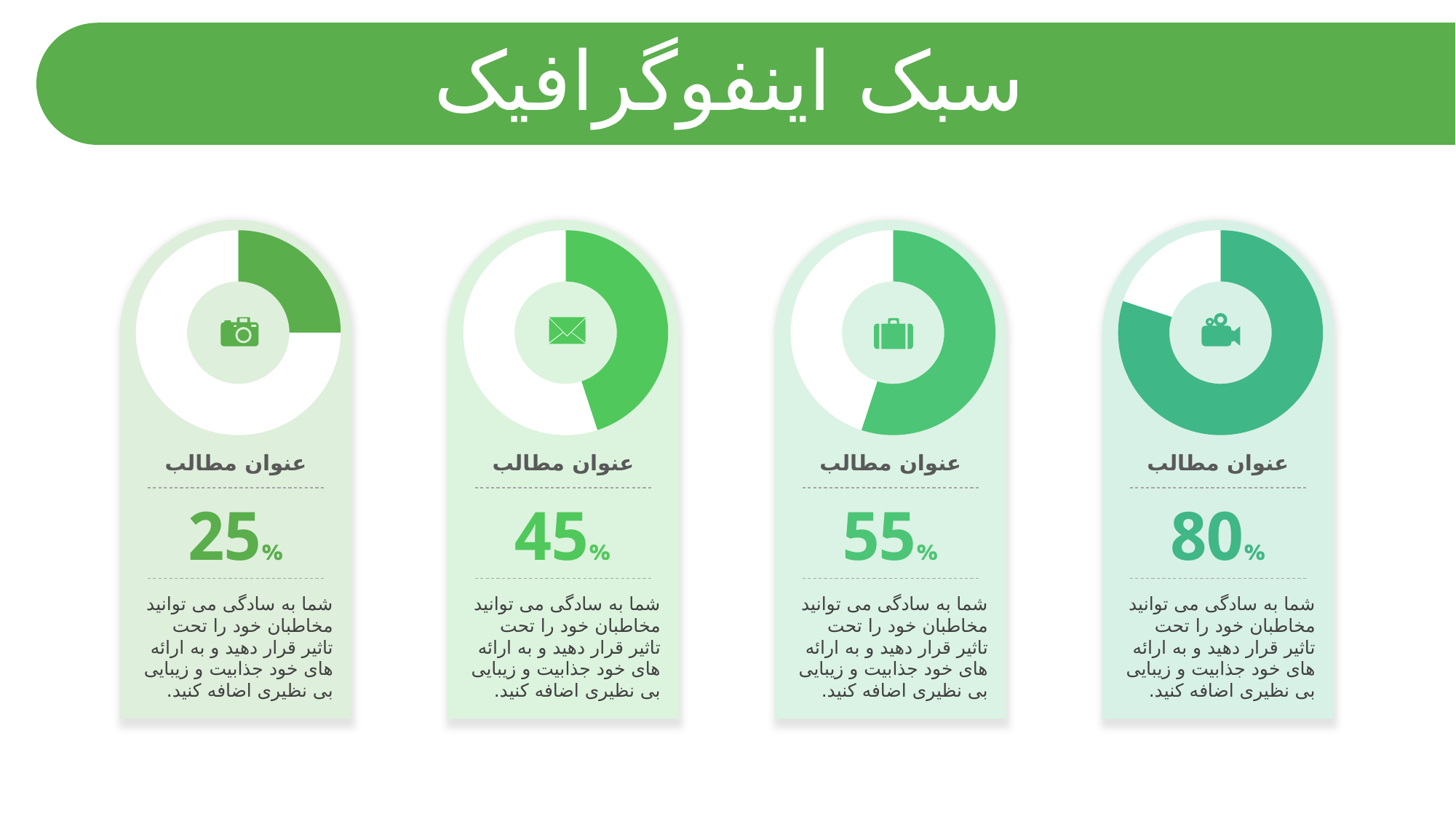

سبک اینفوگرافیک

### Chart

| Category |  |
|---|---|
عنوان مطالب
25%
شما به سادگی می توانید مخاطبان خود را تحت تاثیر قرار دهید و به ارائه های خود جذابیت و زیبایی بی نظیری اضافه کنید.

### Chart

| Category |  |
|---|---|
عنوان مطالب
45%
شما به سادگی می توانید مخاطبان خود را تحت تاثیر قرار دهید و به ارائه های خود جذابیت و زیبایی بی نظیری اضافه کنید.

### Chart

| Category |  |
|---|---|
عنوان مطالب
55%
شما به سادگی می توانید مخاطبان خود را تحت تاثیر قرار دهید و به ارائه های خود جذابیت و زیبایی بی نظیری اضافه کنید.

### Chart

| Category |  |
|---|---|
عنوان مطالب
80%
شما به سادگی می توانید مخاطبان خود را تحت تاثیر قرار دهید و به ارائه های خود جذابیت و زیبایی بی نظیری اضافه کنید.